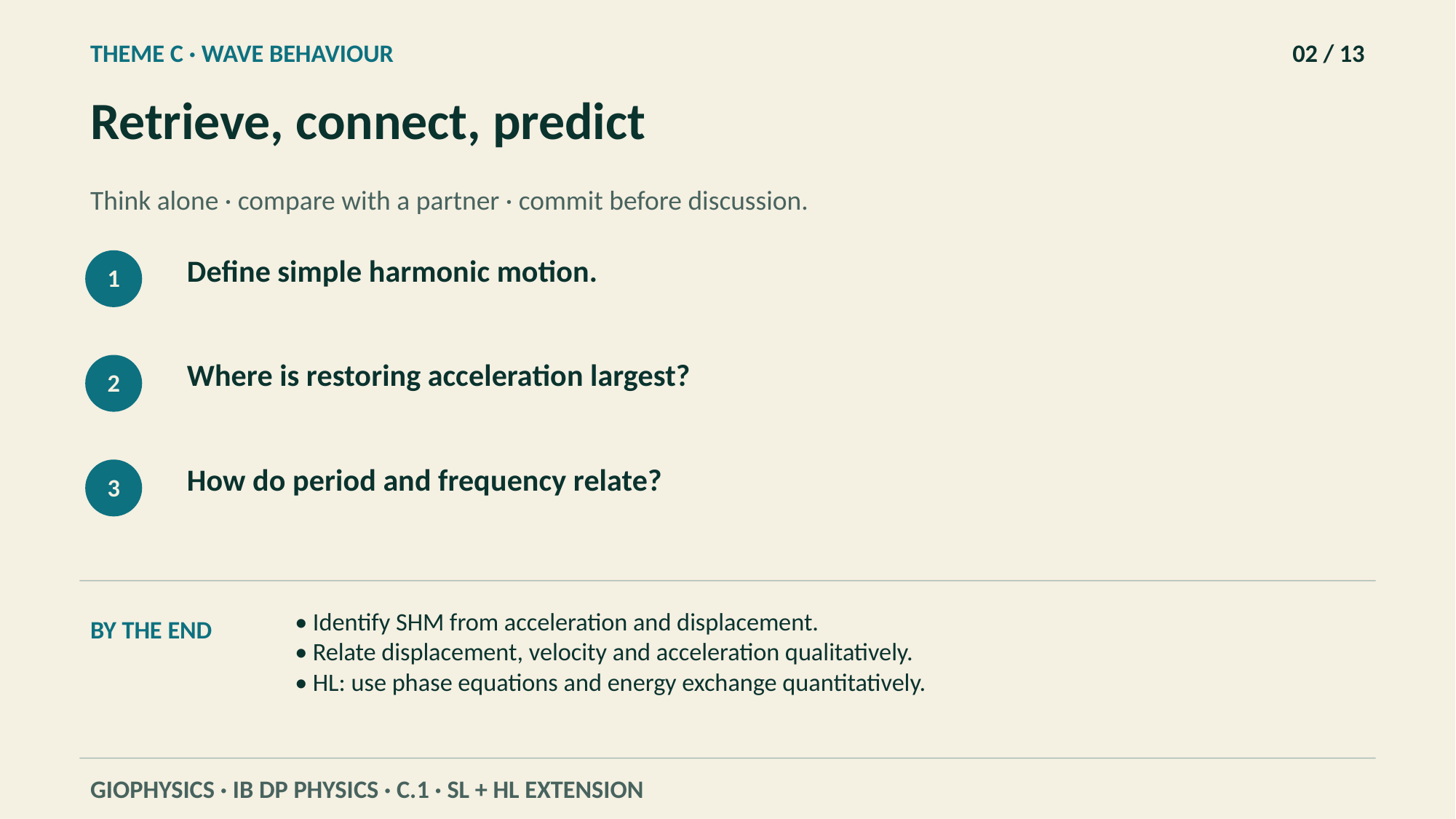

THEME C · WAVE BEHAVIOUR
02 / 13
Retrieve, connect, predict
Think alone · compare with a partner · commit before discussion.
Define simple harmonic motion.

1
Where is restoring acceleration largest?

2
How do period and frequency relate?

3

• Identify SHM from acceleration and displacement.
• Relate displacement, velocity and acceleration qualitatively.
• HL: use phase equations and energy exchange quantitatively.
BY THE END

GIOPHYSICS · IB DP PHYSICS · C.1 · SL + HL EXTENSION